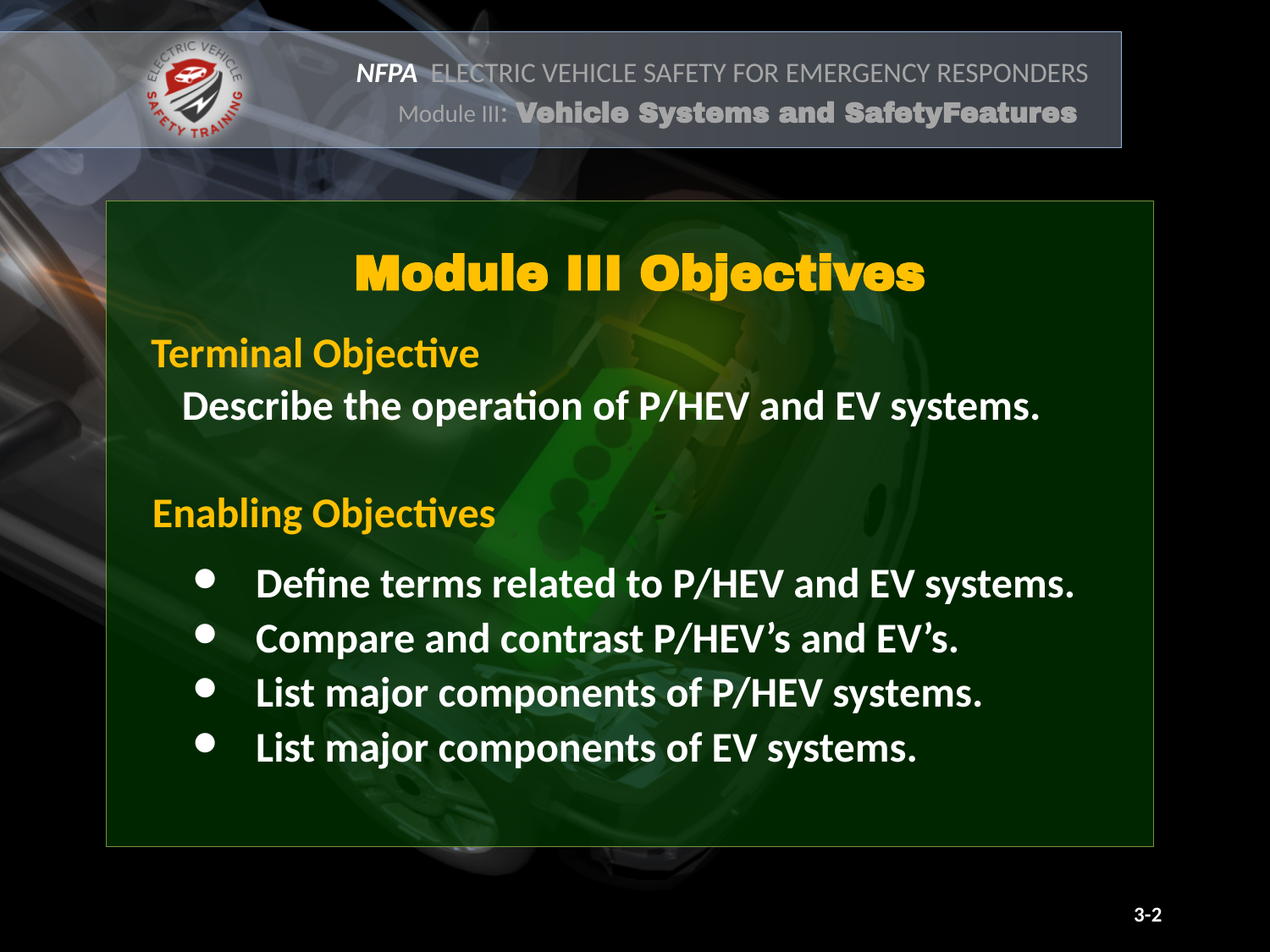

Module III Objectives
Terminal Objective
Describe the operation of P/HEV and EV systems.
Enabling Objectives
Define terms related to P/HEV and EV systems.
Compare and contrast P/HEV’s and EV’s.
List major components of P/HEV systems.
List major components of EV systems.
3-2